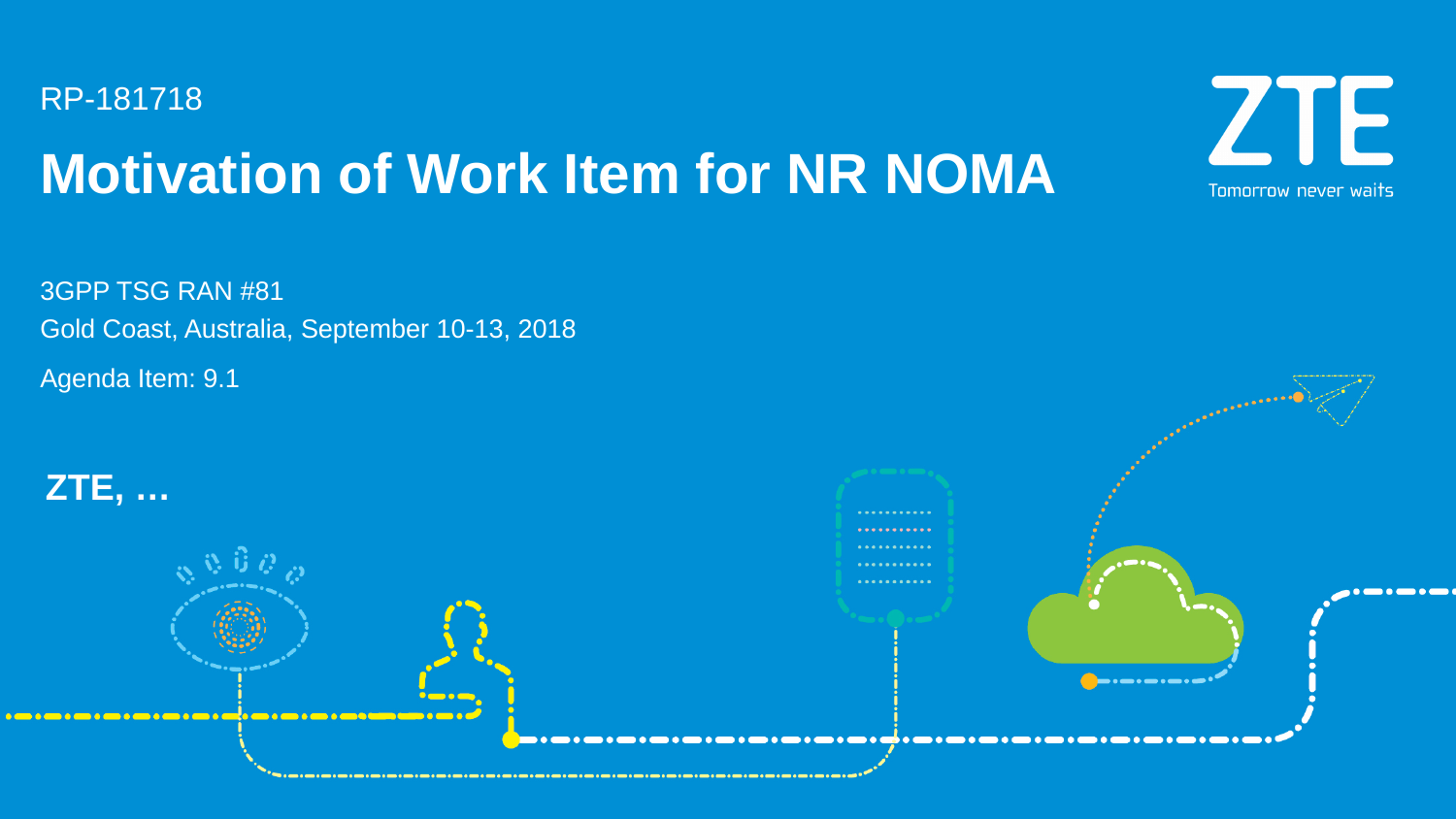

RP-181718
# Motivation of Work Item for NR NOMA
3GPP TSG RAN #81
Gold Coast, Australia, September 10-13, 2018
Agenda Item: 9.1
ZTE, …